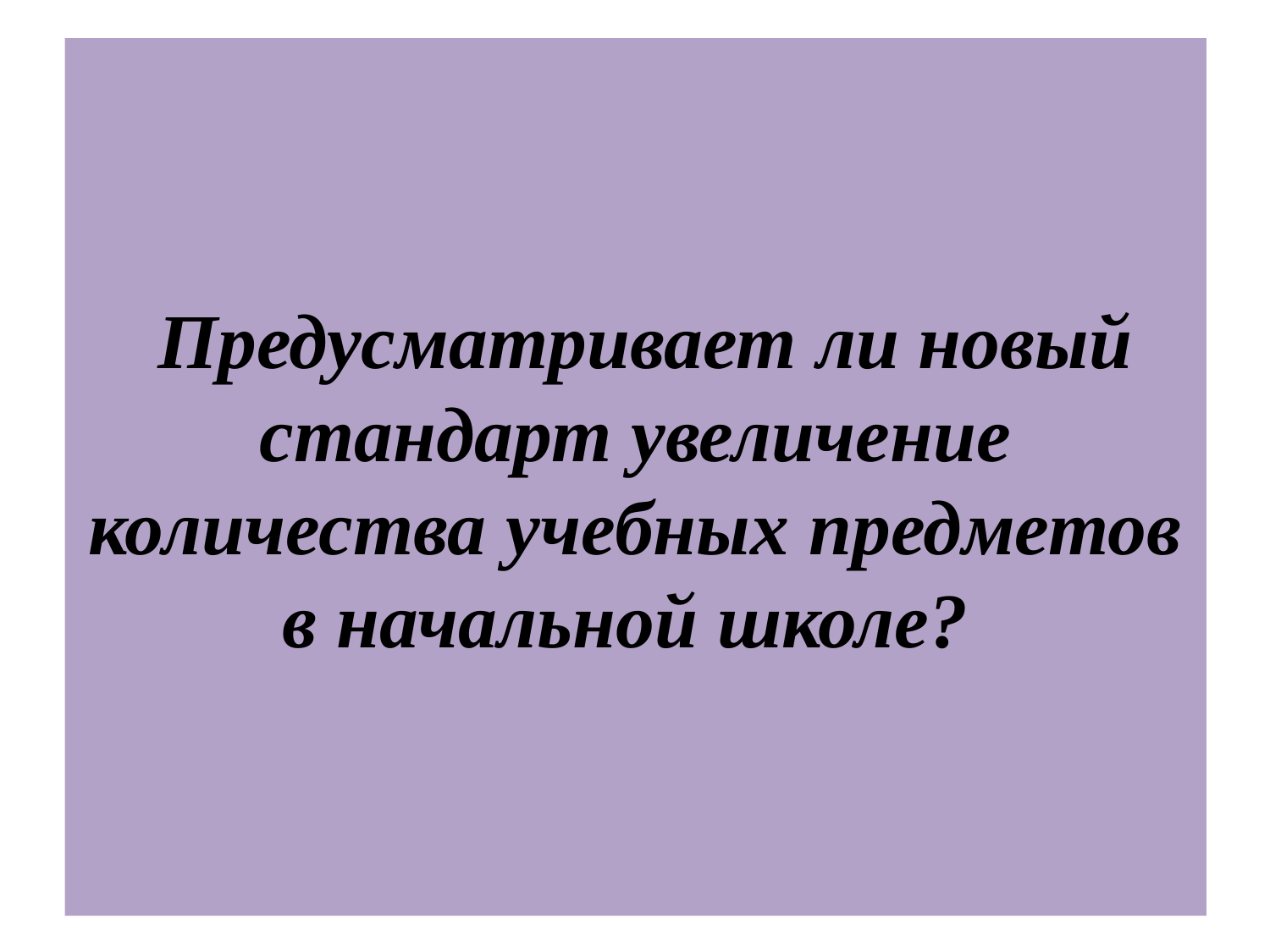

# Предусматривает ли новый стандарт увеличение количества учебных предметов в начальной школе?